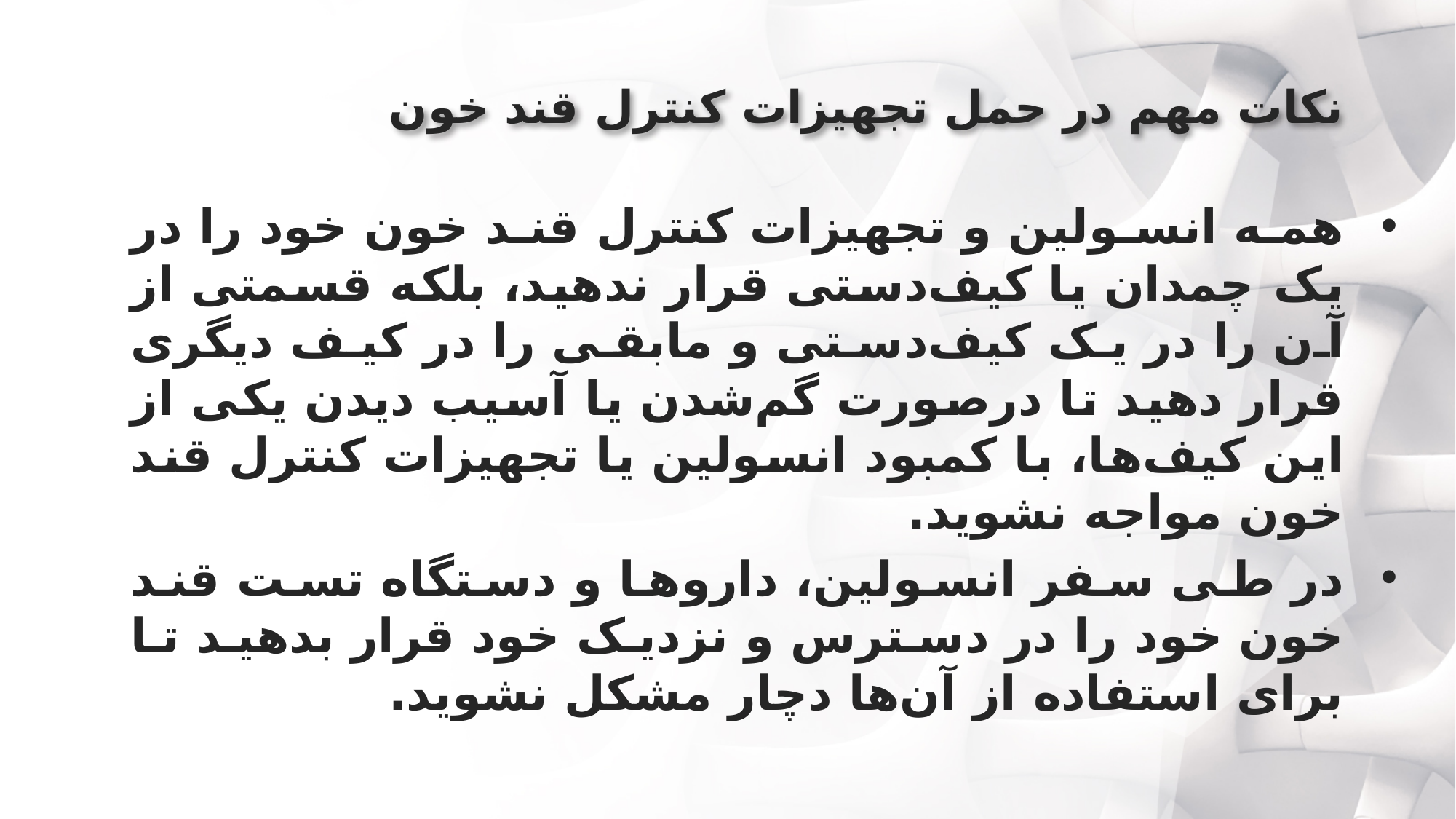

# نکات مهم در حمل تجهیزات کنترل قند خون
همه انسولین و تجهیزات کنترل قند خون خود را در یک چمدان یا کیف‌دستی قرار ندهید، بلکه قسمتی از آن را در یک کیف‌دستی و مابقی را در کیف دیگری قرار دهید تا درصورت گم‌شدن یا آسیب دیدن یکی از این کیف‌ها، با کمبود انسولین یا تجهیزات کنترل قند خون مواجه نشوید.
در طی سفر انسولین، داروها و دستگاه تست قند خون خود را در دسترس و نزدیک خود قرار بدهید تا برای استفاده از آن‌ها دچار مشکل نشوید.